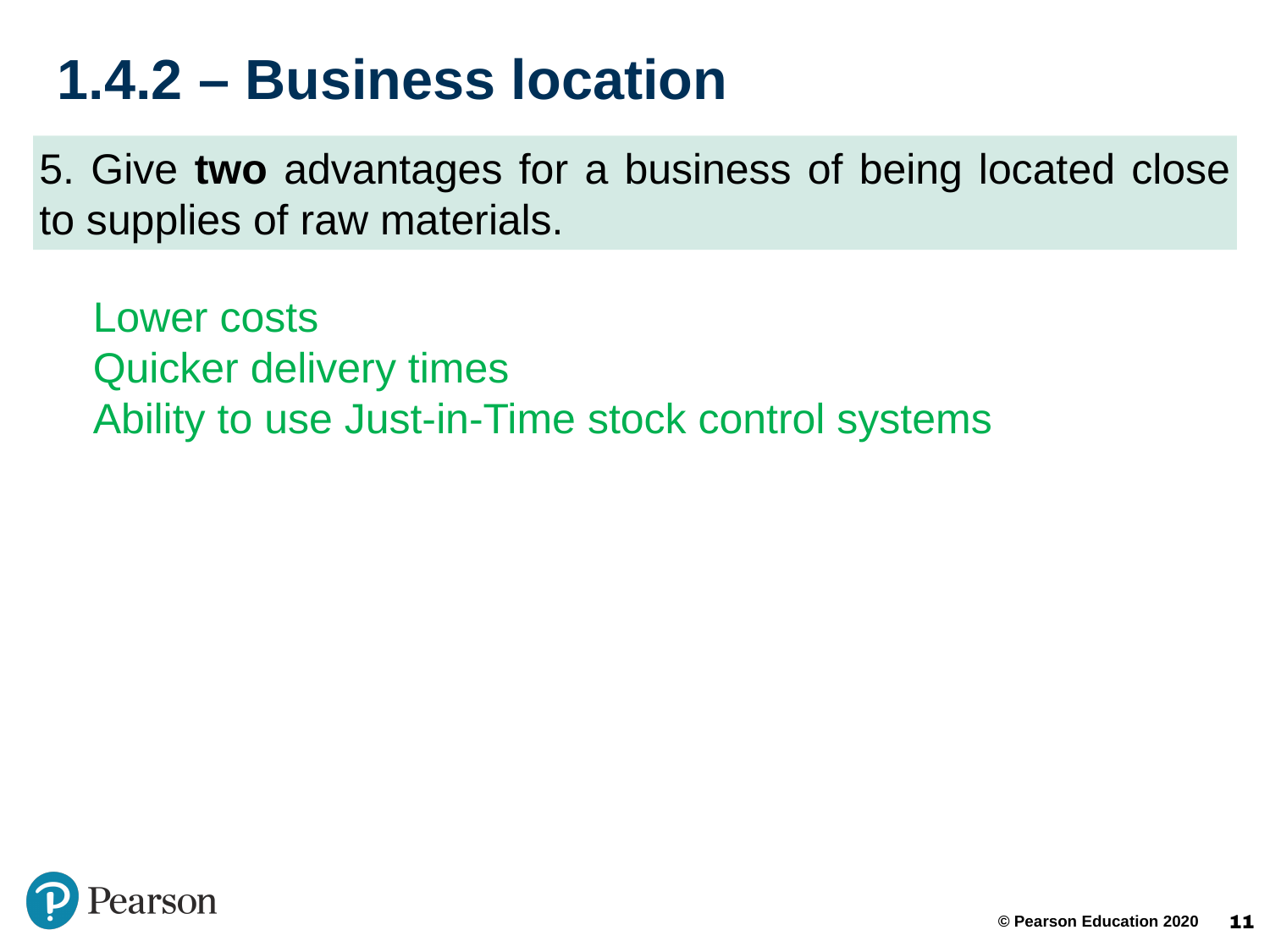

# 1.4.2 – Business location
5. Give two advantages for a business of being located close to supplies of raw materials.
Lower costs
Quicker delivery times
Ability to use Just-in-Time stock control systems
11